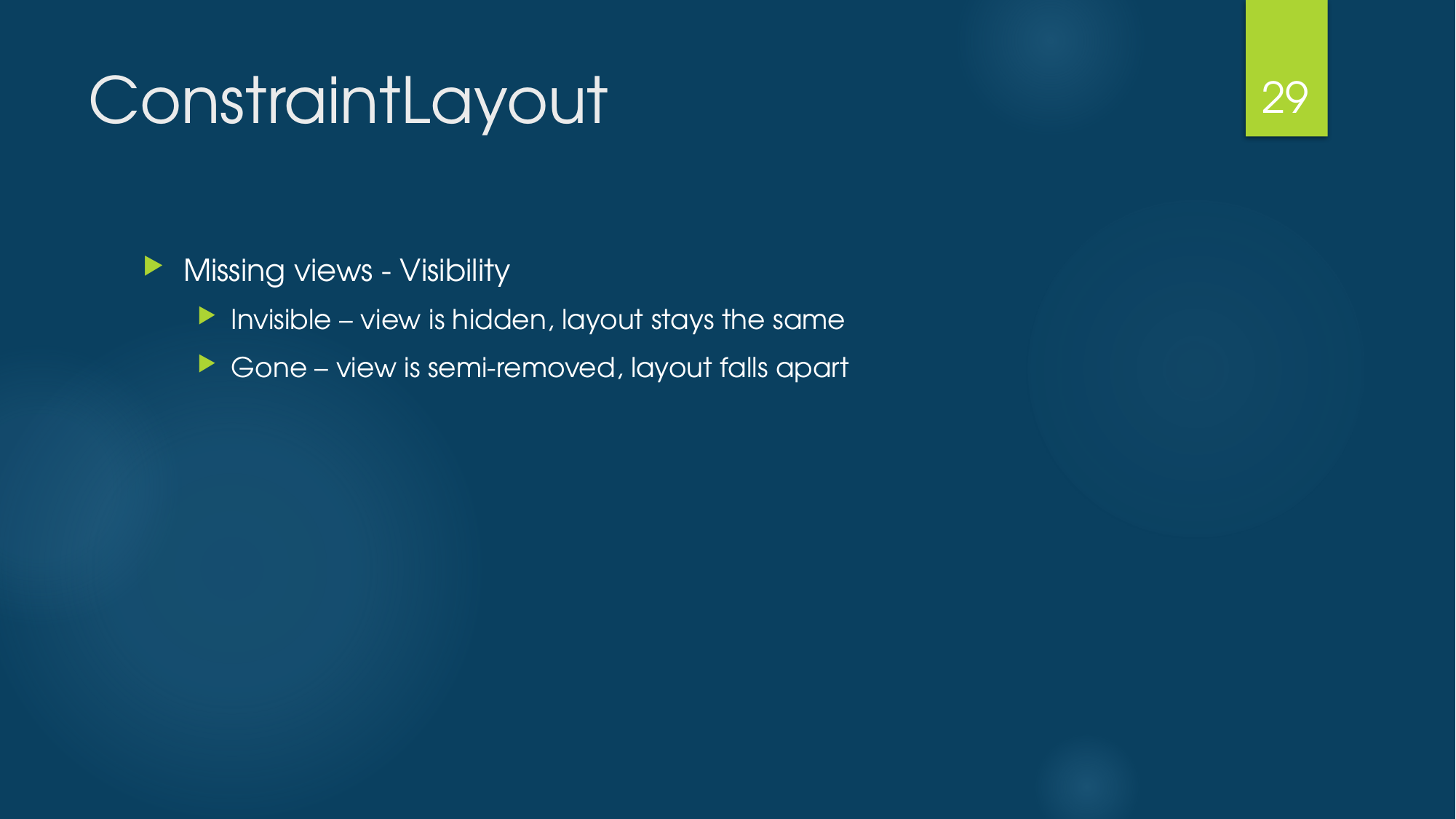

29
# ConstraintLayout
Missing views - Visibility
Invisible – view is hidden, layout stays the same
Gone – view is semi-removed, layout falls apart